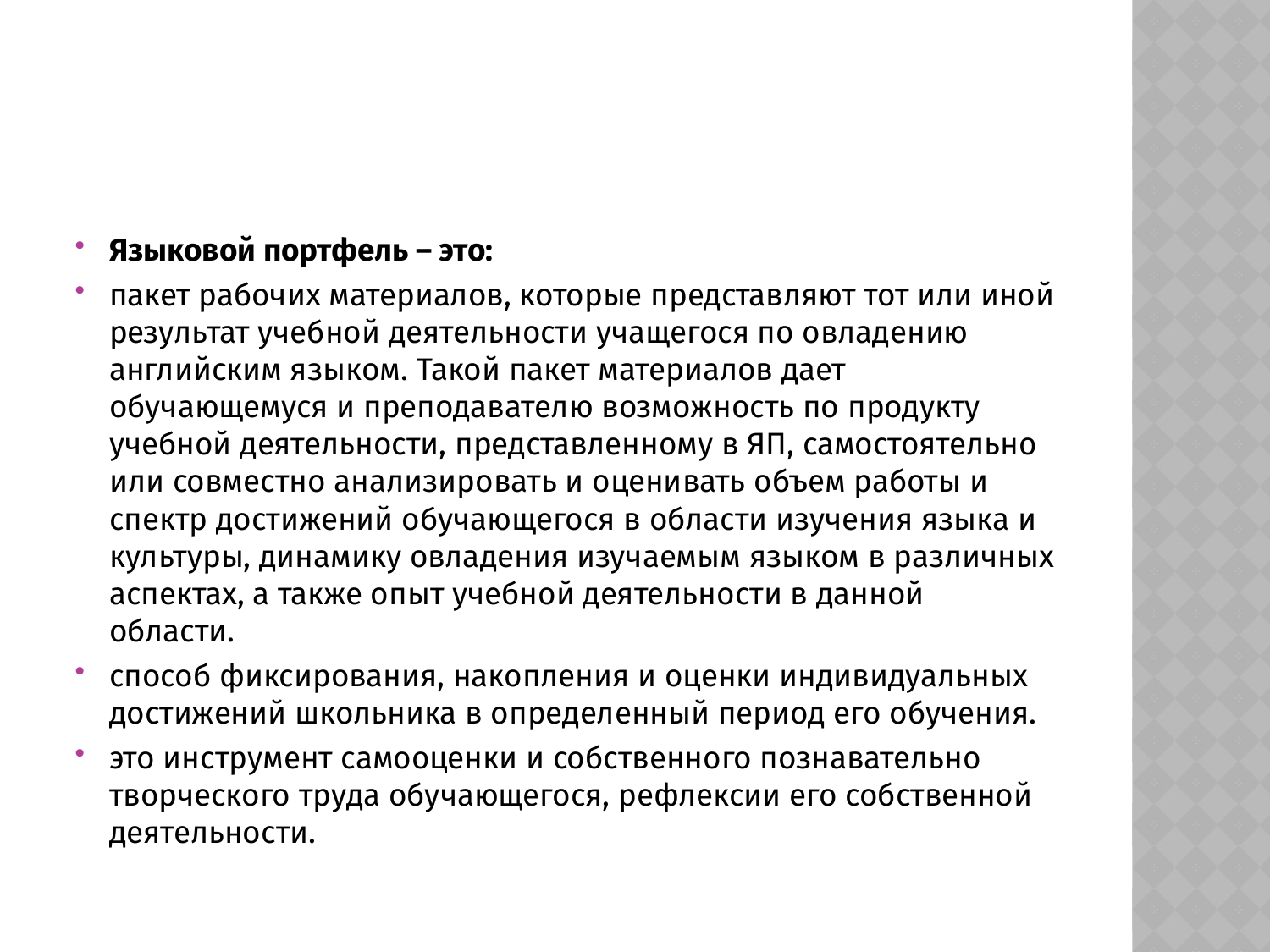

#
Языковой портфель – это:
пакет рабочих материалов, которые представляют тот или иной результат учебной деятельности учащегося по овладению английским языком. Такой пакет материалов дает обучающемуся и преподавателю возможность по продукту учебной деятельности, представленному в ЯП, самостоятельно или совместно анализировать и оценивать объем работы и спектр достижений обучающегося в области изучения языка и культуры, динамику овладения изучаемым языком в различных аспектах, а также опыт учебной деятельности в данной области.
способ фиксирования, накопления и оценки индивидуальных достижений школьника в определенный период его обучения.
это инструмент самооценки и собственного познавательно творческого труда обучающегося, рефлексии его собственной деятельности.